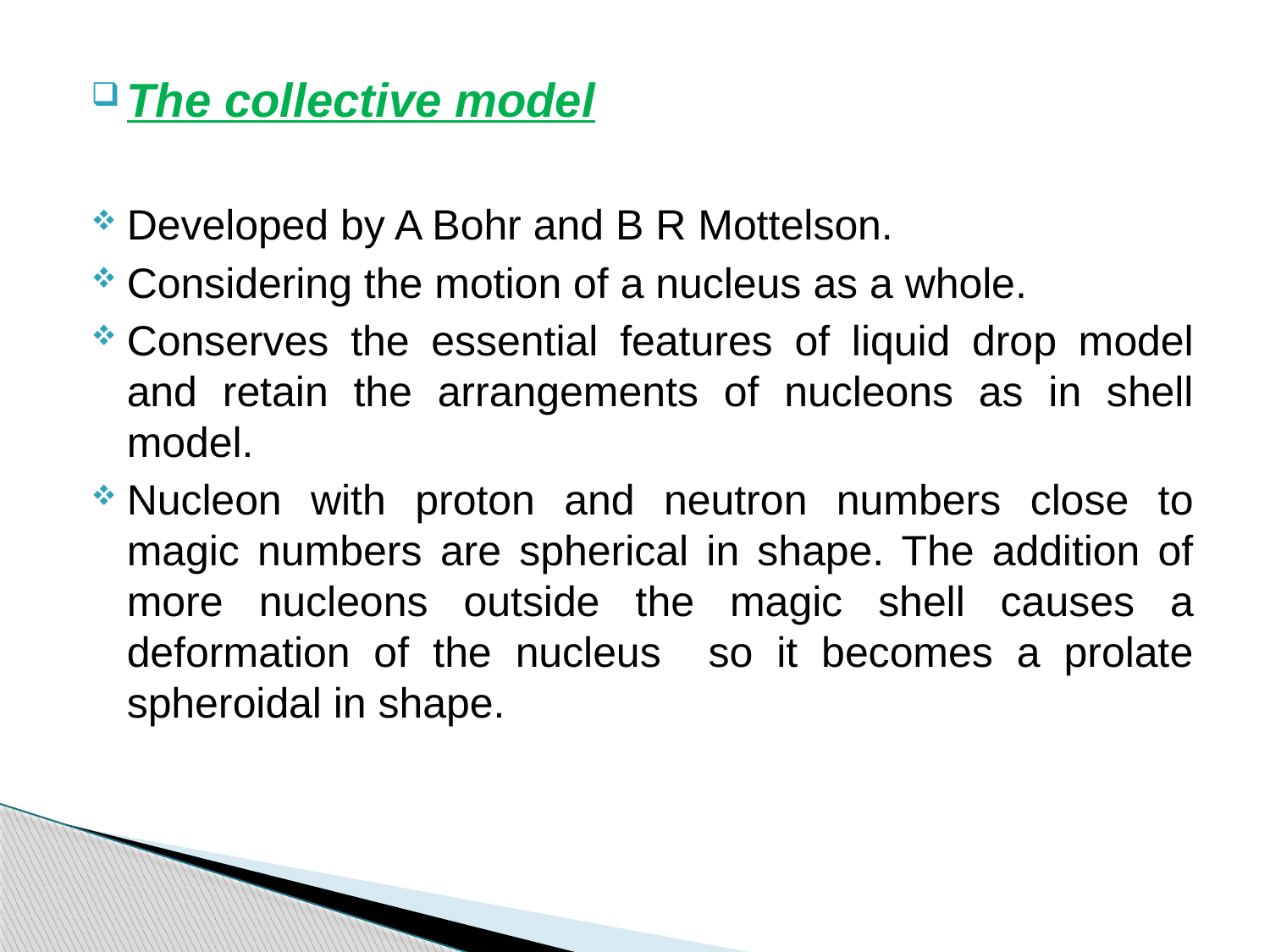

The collective model

Developed by A Bohr and B R Mottelson.
Considering the motion of a nucleus as a whole.
Conserves the essential features of liquid drop model and retain the arrangements of nucleons as in shell model.
Nucleon with proton and neutron numbers close to magic numbers are spherical in shape. The addition of more nucleons outside the magic shell causes a deformation of the nucleus  so it becomes a prolate spheroidal in shape.